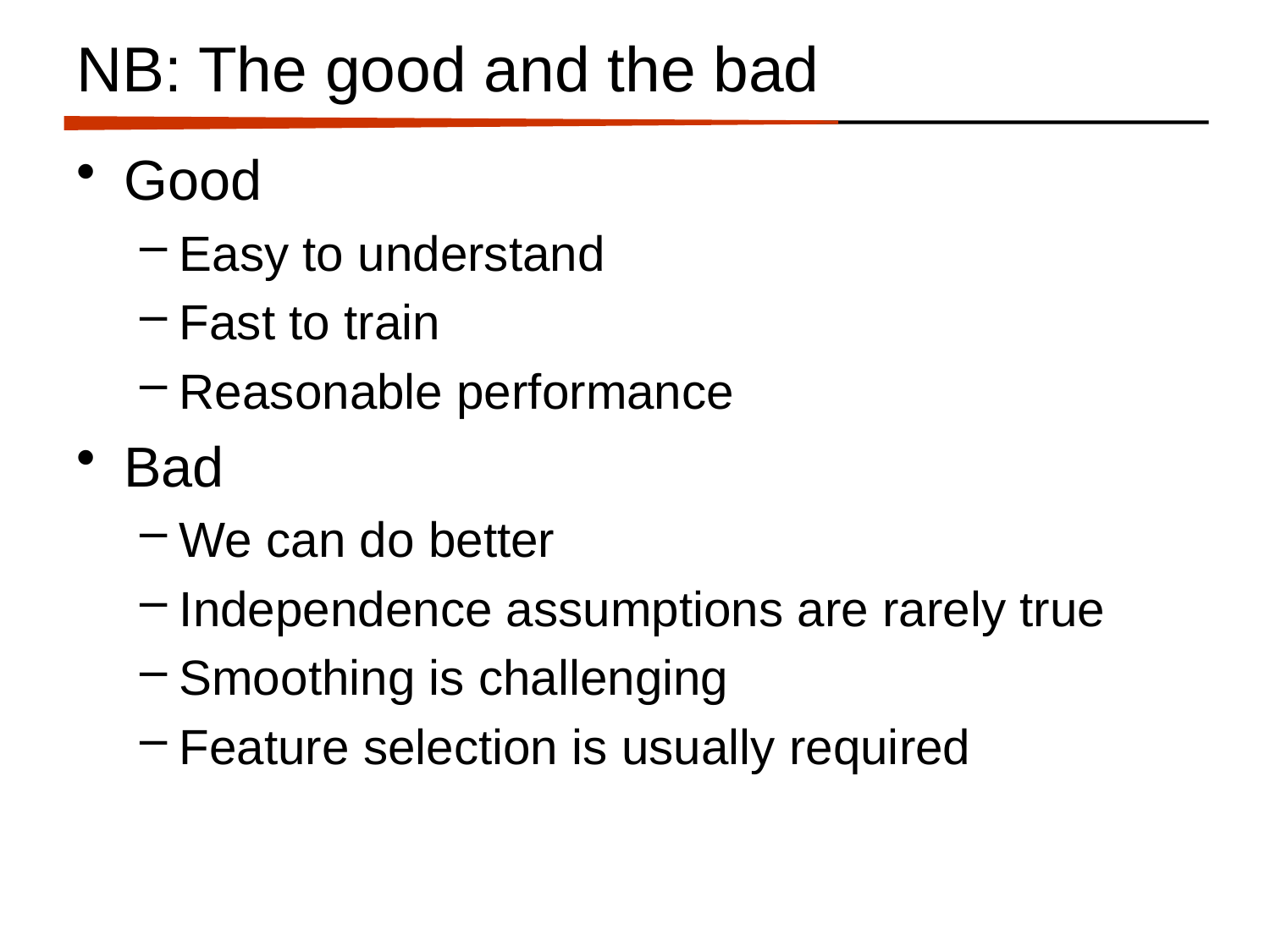

# NB: The good and the bad
Good
Easy to understand
Fast to train
Reasonable performance
Bad
We can do better
Independence assumptions are rarely true
Smoothing is challenging
Feature selection is usually required